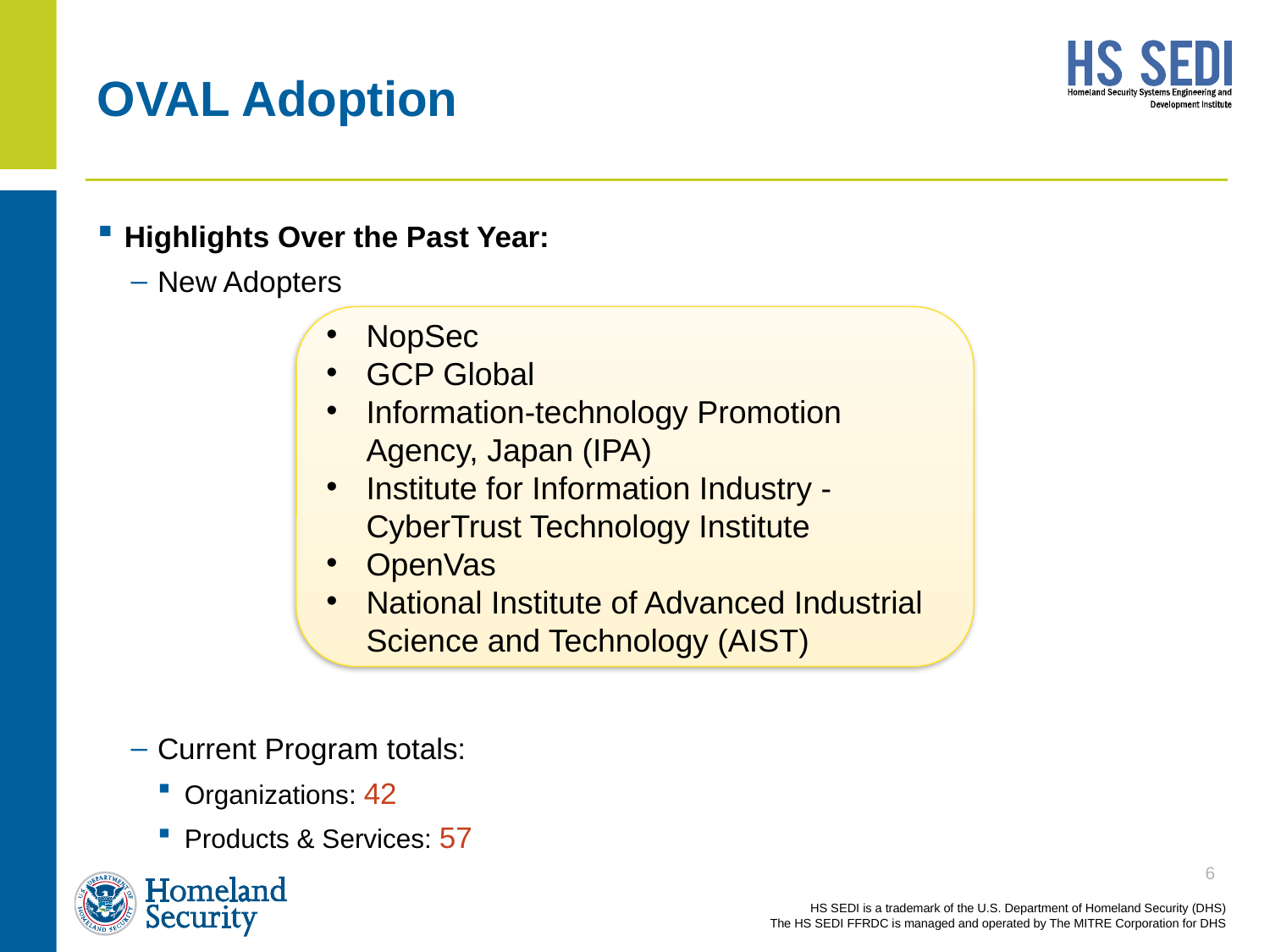

# OVAL Adoption
Highlights Over the Past Year:
New Adopters

Current Program totals:
Organizations: 42
Products & Services: 57

NopSec
GCP Global
Information-technology Promotion Agency, Japan (IPA)
Institute for Information Industry - CyberTrust Technology Institute
OpenVas
National Institute of Advanced Industrial Science and Technology (AIST)
6